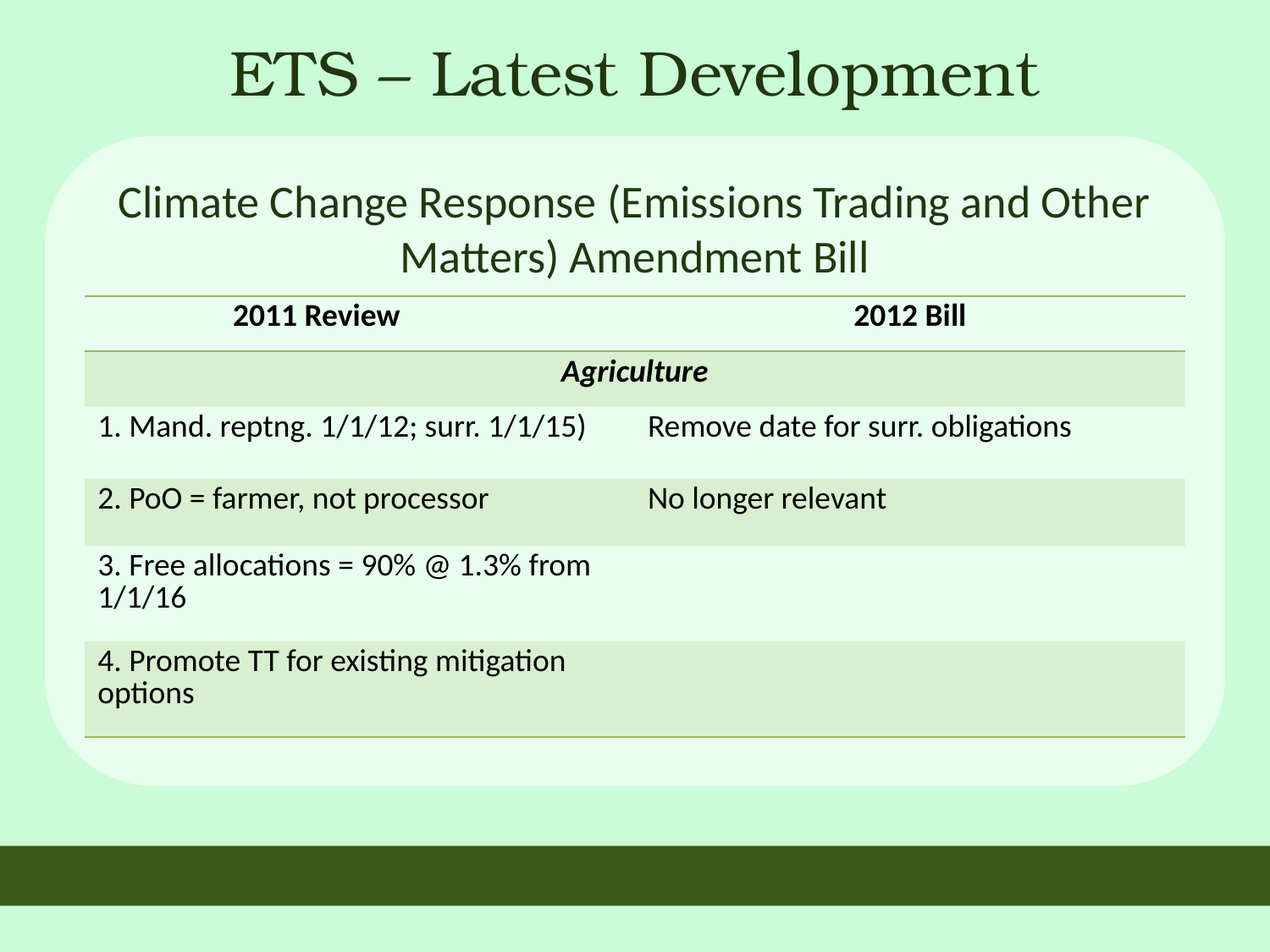

ETS – Latest Development

Climate Change Response (Emissions Trading and Other Matters) Amendment Bill

| 2011 Review | 2012 Bill |
| --- | --- |
| Agriculture |  |
| 1. Mand. reptng. 1/1/12; surr. 1/1/15) | Remove date for surr. obligations |
| 2. PoO = farmer, not processor | No longer relevant |
| 3. Free allocations = 90% @ 1.3% from 1/1/16 |  |
| 4. Promote TT for existing mitigation options |  |